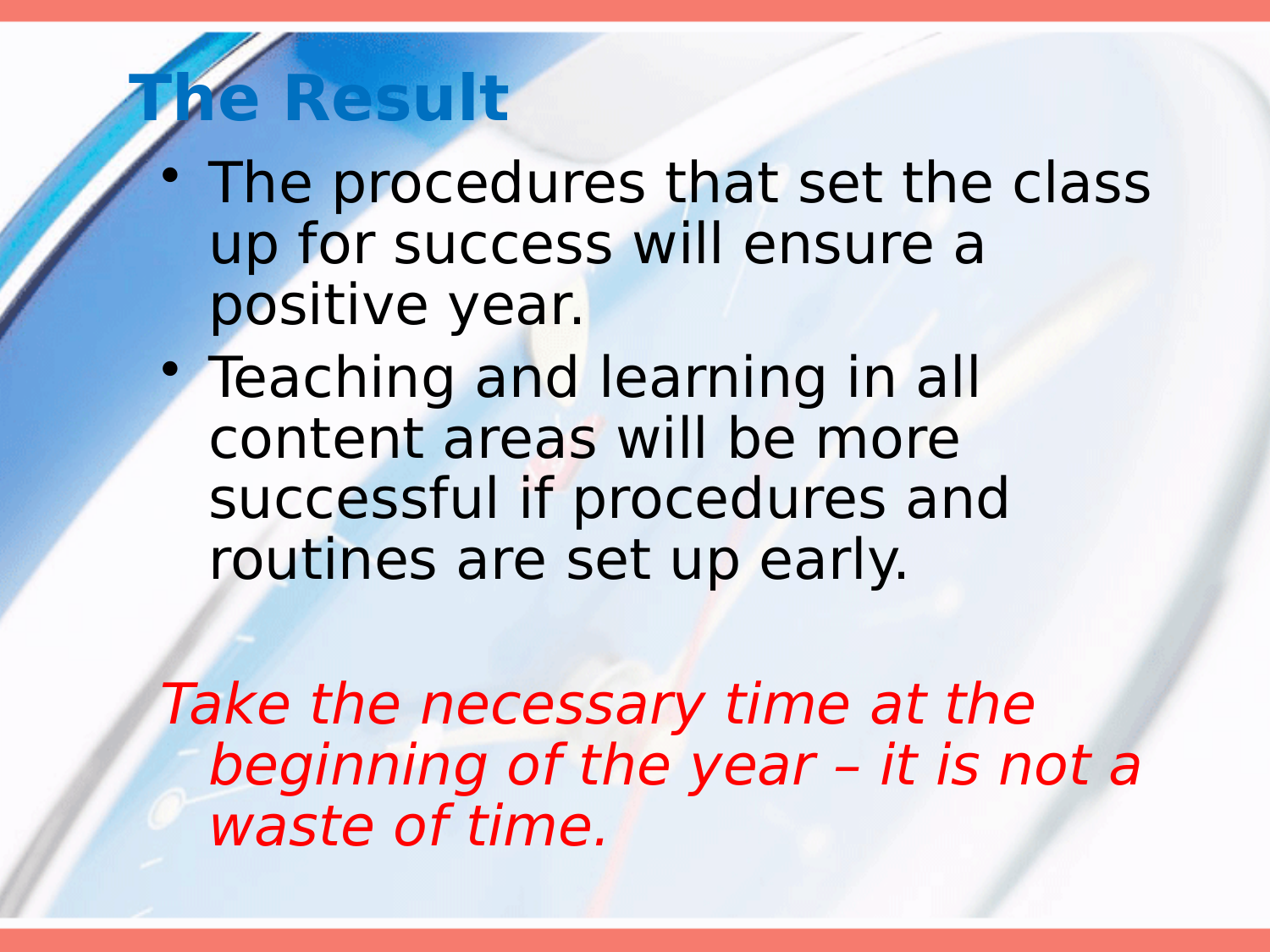

# The Result
The procedures that set the class up for success will ensure a positive year.
Teaching and learning in all content areas will be more successful if procedures and routines are set up early.

Take the necessary time at the beginning of the year – it is not a waste of time.